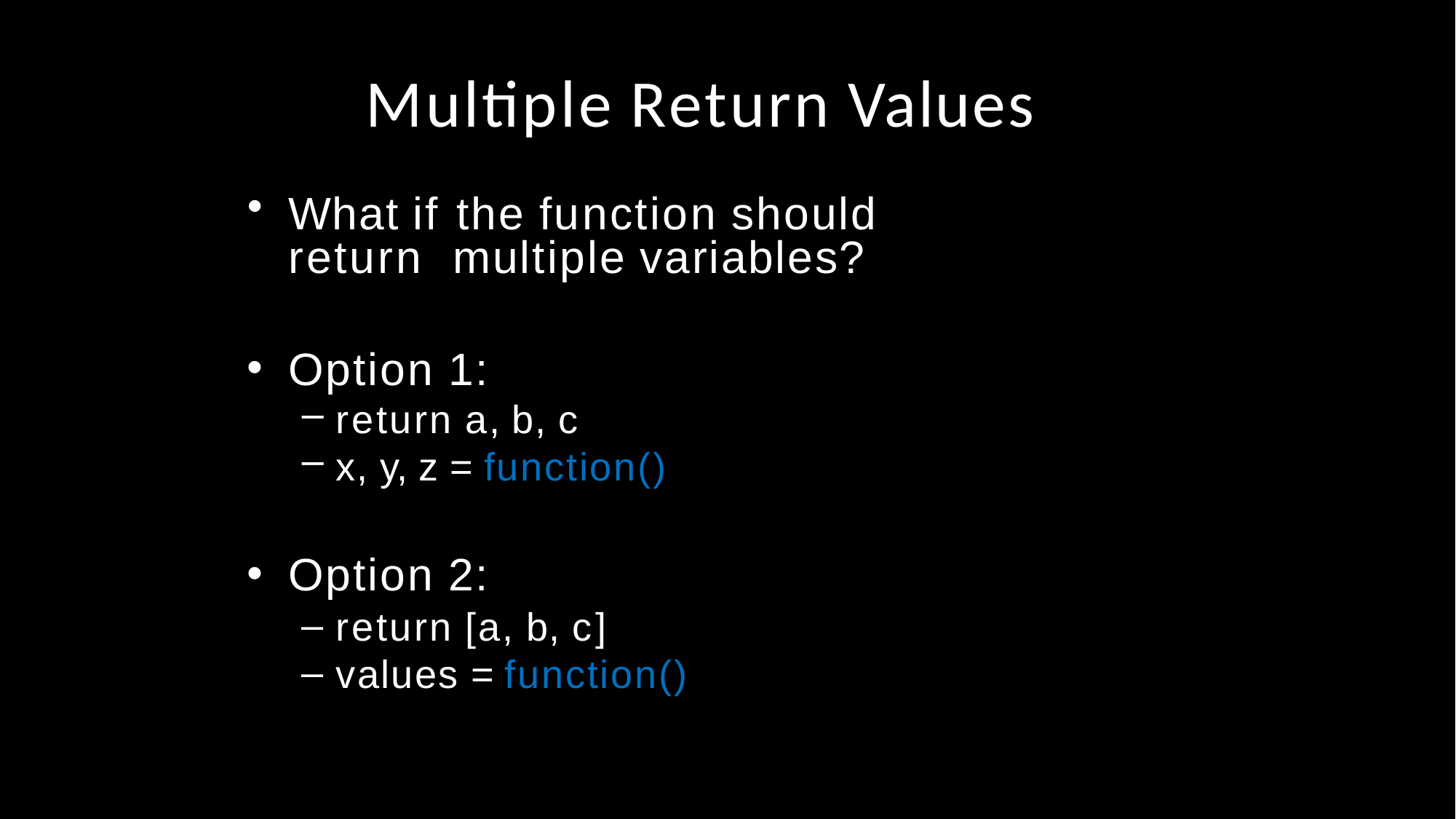

# Multiple Return Values
What if the function should return  multiple variables?

Option 1:
return a, b, c
x, y, z = function()

Option 2:
return [a, b, c]
values = function()